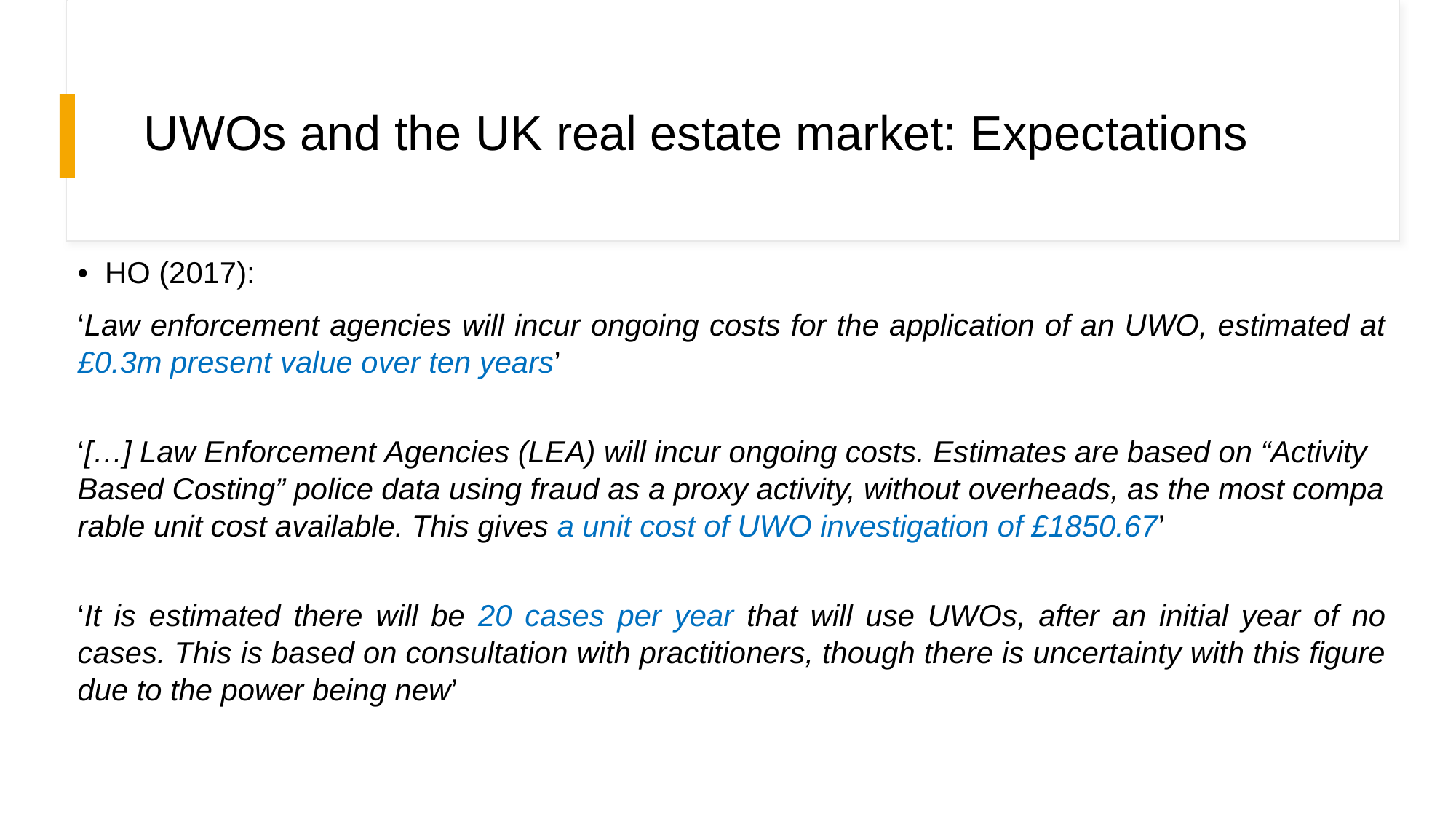

# UWOs and the UK real estate market: Expectations
HO (2017):
‘Law enforcement agencies will incur ongoing costs for the application of an UWO, estimated at £0.3m present value over ten years’

‘[…] Law Enforcement Agencies (LEA) will incur ongoing costs. Estimates are based on “Activity Based Costing” police data using fraud as a proxy activity, without overheads, as the most comparable unit cost available. This gives a unit cost of UWO investigation of £1850.67’

‘It is estimated there will be 20 cases per year that will use UWOs, after an initial year of no cases. This is based on consultation with practitioners, though there is uncertainty with this figure due to the power being new’